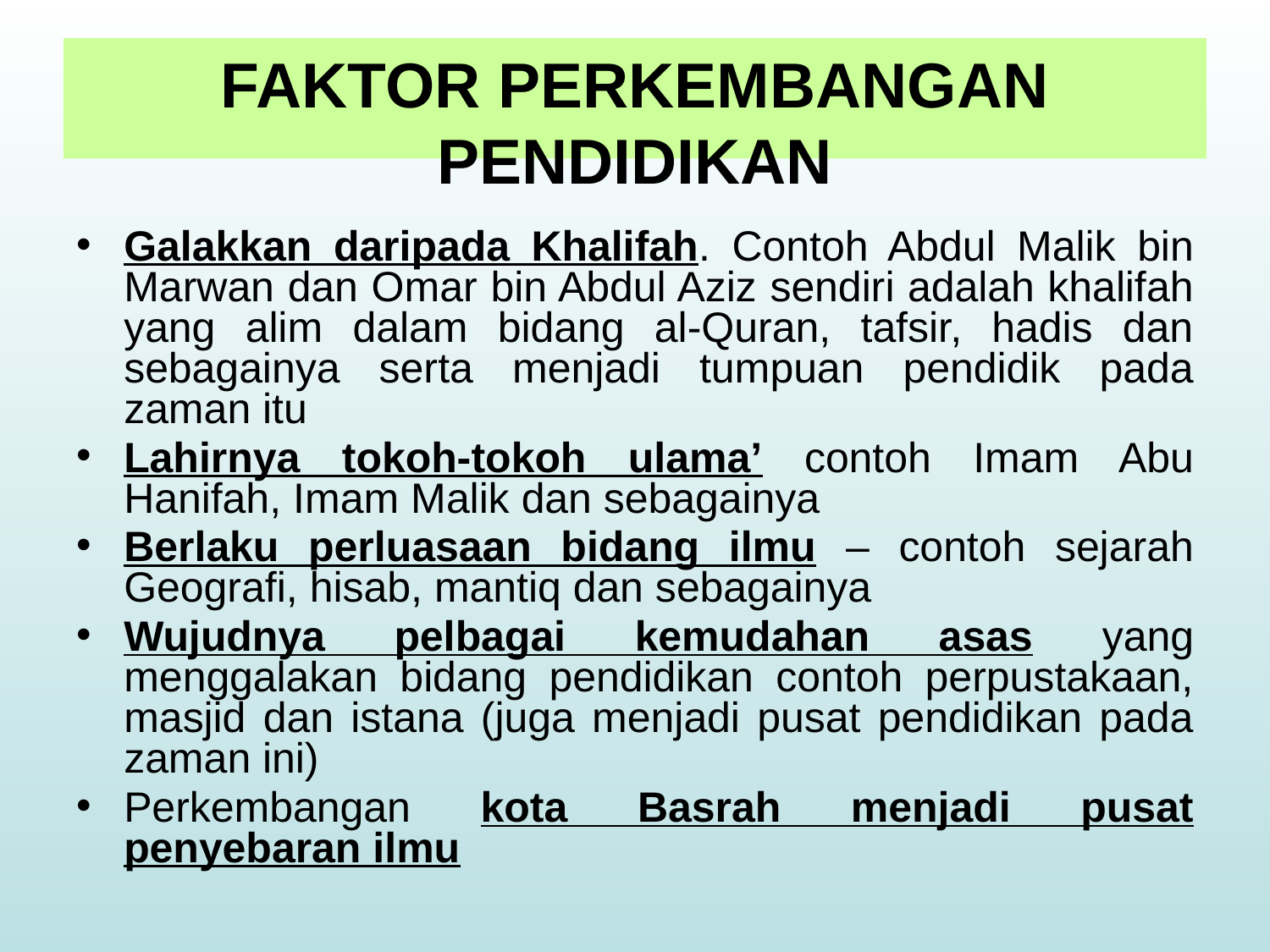

# FAKTOR PERKEMBANGAN PENDIDIKAN
Galakkan daripada Khalifah. Contoh Abdul Malik bin Marwan dan Omar bin Abdul Aziz sendiri adalah khalifah yang alim dalam bidang al-Quran, tafsir, hadis dan sebagainya serta menjadi tumpuan pendidik pada zaman itu
Lahirnya tokoh-tokoh ulama’ contoh Imam Abu Hanifah, Imam Malik dan sebagainya
Berlaku perluasaan bidang ilmu – contoh sejarah Geografi, hisab, mantiq dan sebagainya
Wujudnya pelbagai kemudahan asas yang menggalakan bidang pendidikan contoh perpustakaan, masjid dan istana (juga menjadi pusat pendidikan pada zaman ini)
Perkembangan kota Basrah menjadi pusat penyebaran ilmu